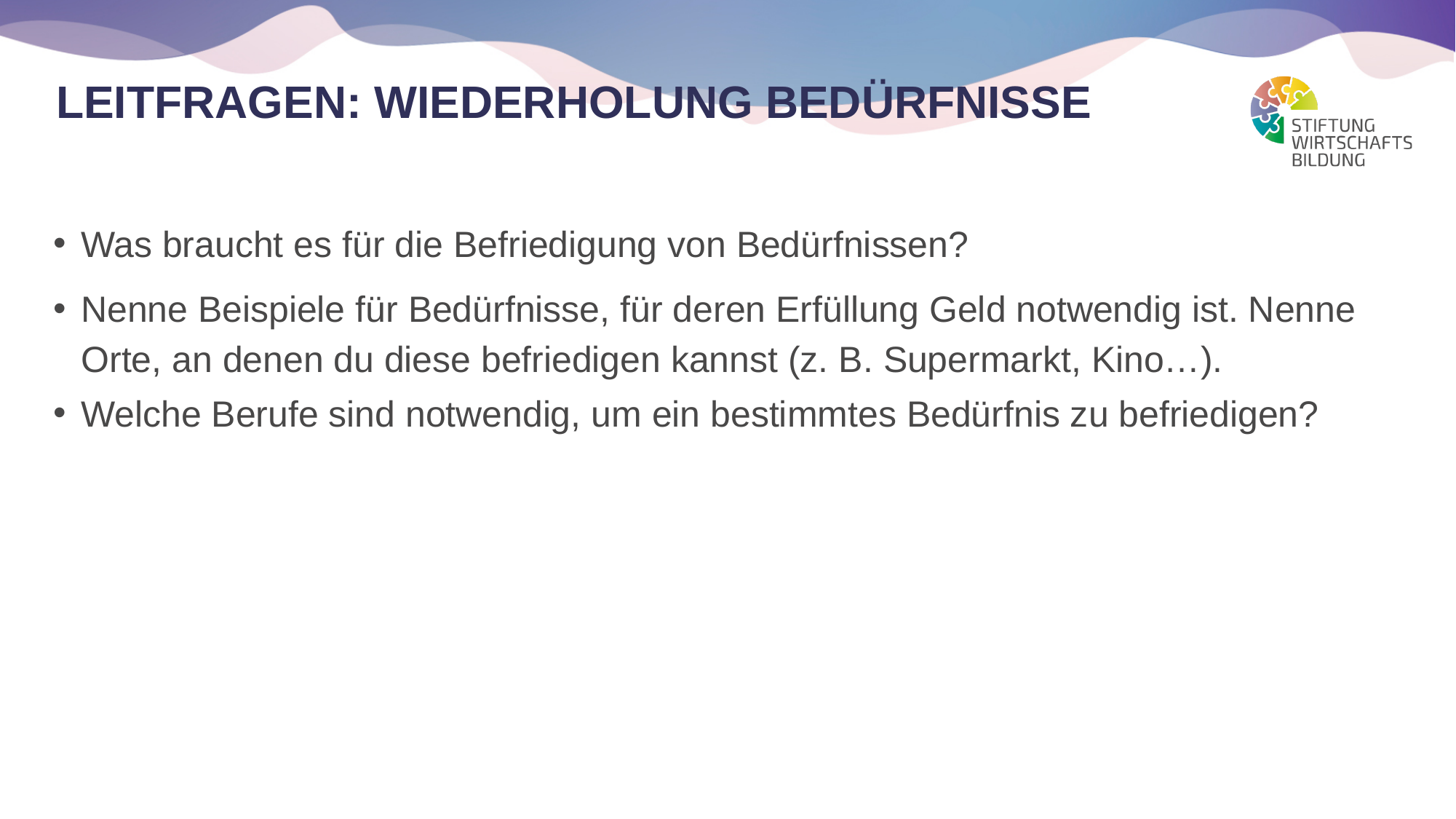

# Leitfragen: Wiederholung Bedürfnisse
Was braucht es für die Befriedigung von Bedürfnissen?
Nenne Beispiele für Bedürfnisse, für deren Erfüllung Geld notwendig ist. Nenne Orte, an denen du diese befriedigen kannst (z. B. Supermarkt, Kino…).
Welche Berufe sind notwendig, um ein bestimmtes Bedürfnis zu befriedigen?